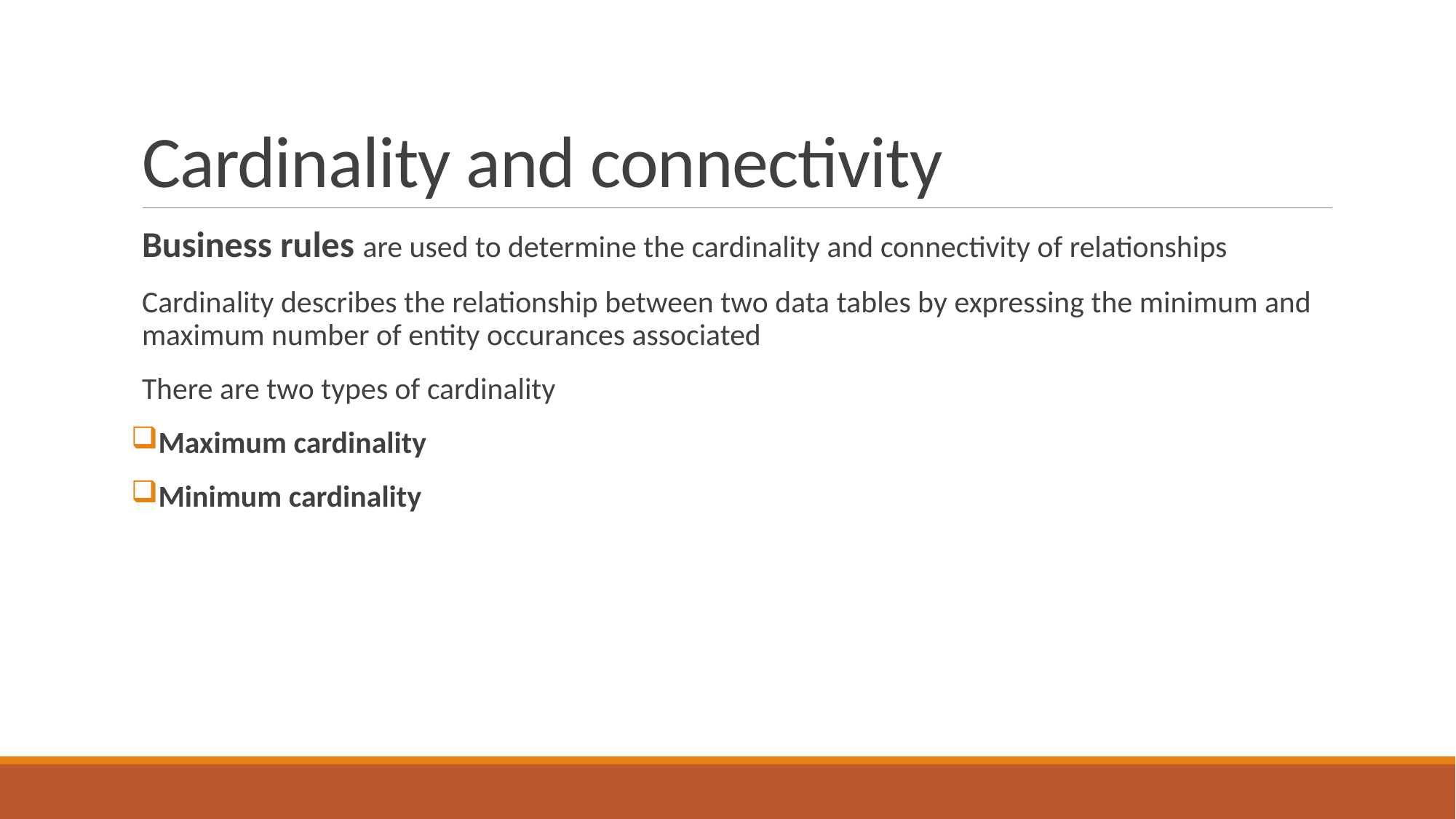

# Cardinality and connectivity
Business rules are used to determine the cardinality and connectivity of relationships
Cardinality describes the relationship between two data tables by expressing the minimum and maximum number of entity occurances associated
There are two types of cardinality
Maximum cardinality
Minimum cardinality